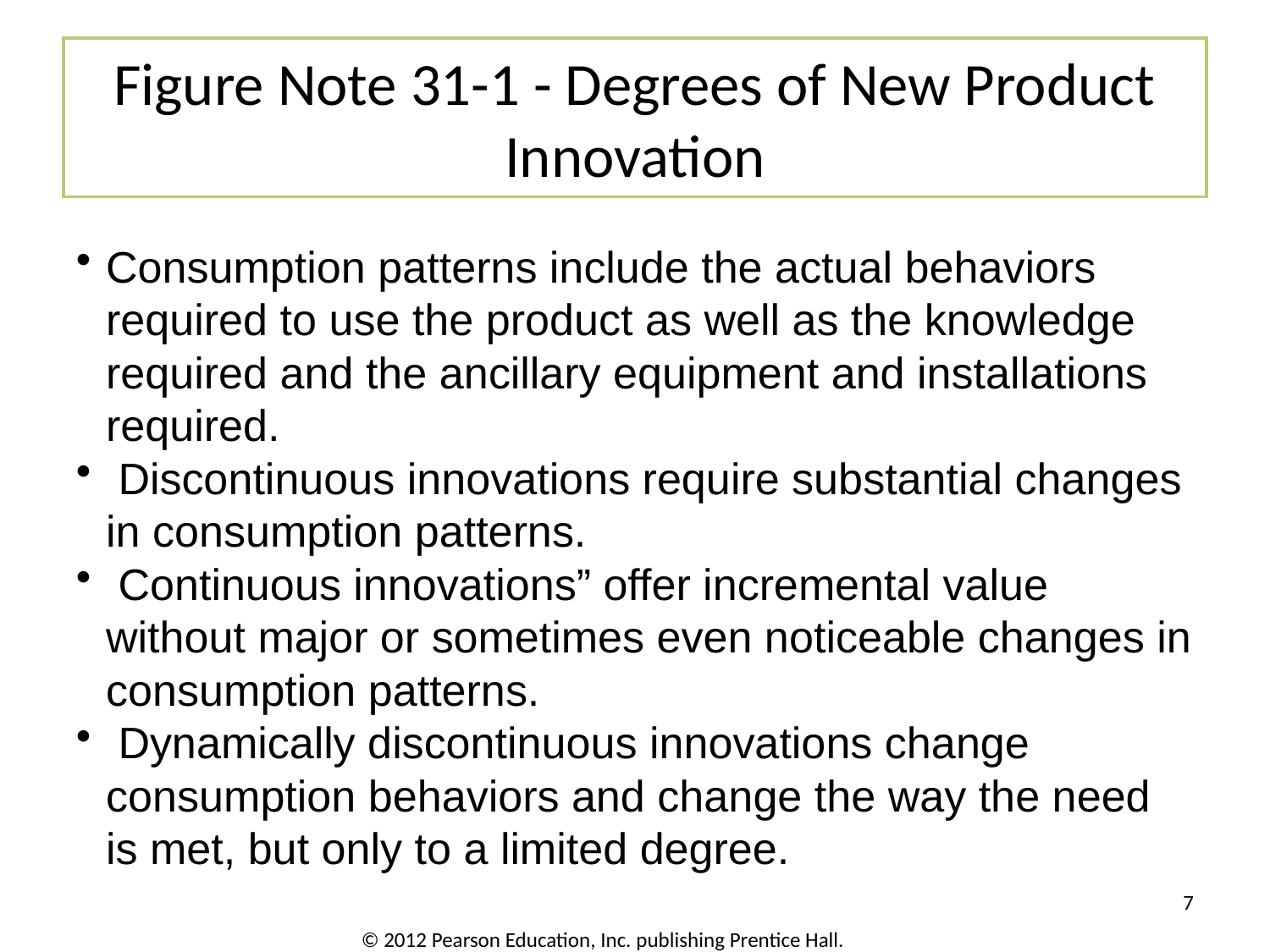

# Figure Note 31-1 - Degrees of New Product Innovation
Consumption patterns include the actual behaviors required to use the product as well as the knowledge required and the ancillary equipment and installations required.
 Discontinuous innovations require substantial changes in consumption patterns.
 Continuous innovations” offer incremental value without major or sometimes even noticeable changes in consumption patterns.
 Dynamically discontinuous innovations change consumption behaviors and change the way the need is met, but only to a limited degree.

7